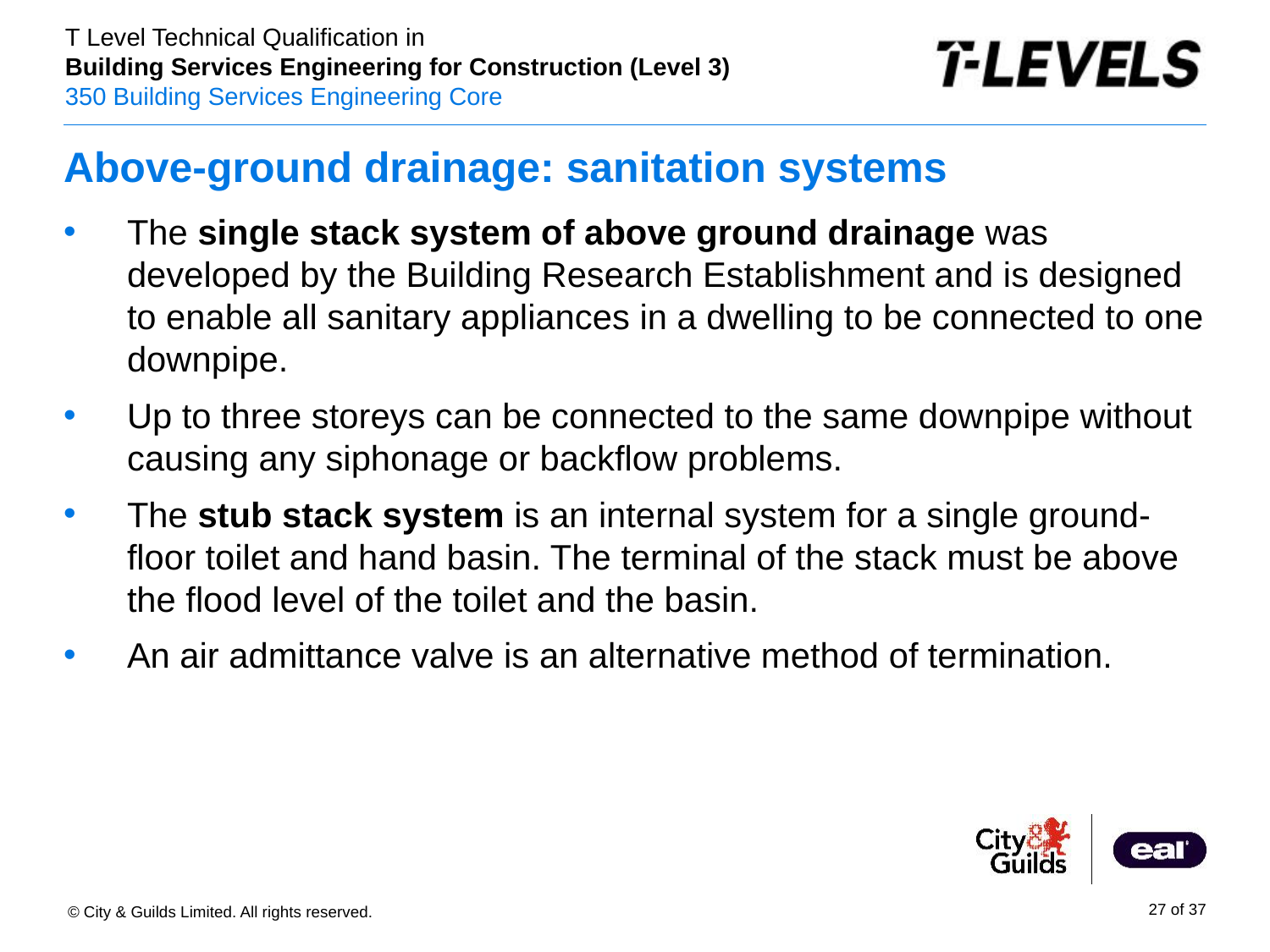

# Above-ground drainage: sanitation systems
The single stack system of above ground drainage was developed by the Building Research Establishment and is designed to enable all sanitary appliances in a dwelling to be connected to one downpipe.
Up to three storeys can be connected to the same downpipe without causing any siphonage or backflow problems.
The stub stack system is an internal system for a single ground-floor toilet and hand basin. The terminal of the stack must be above the flood level of the toilet and the basin.
An air admittance valve is an alternative method of termination.